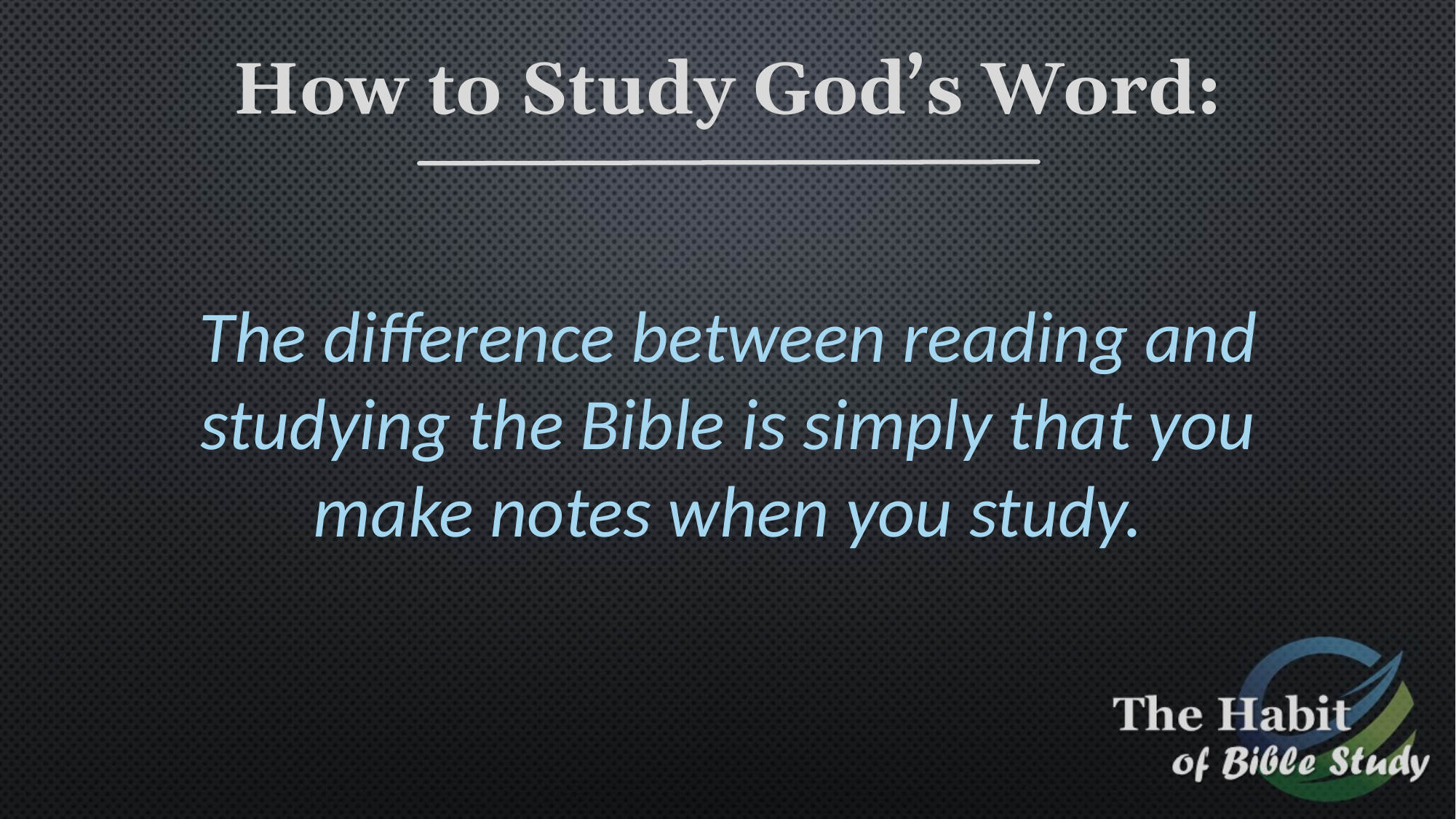

How to Study God’s Word:
The difference between reading and studying the Bible is simply that you make notes when you study.